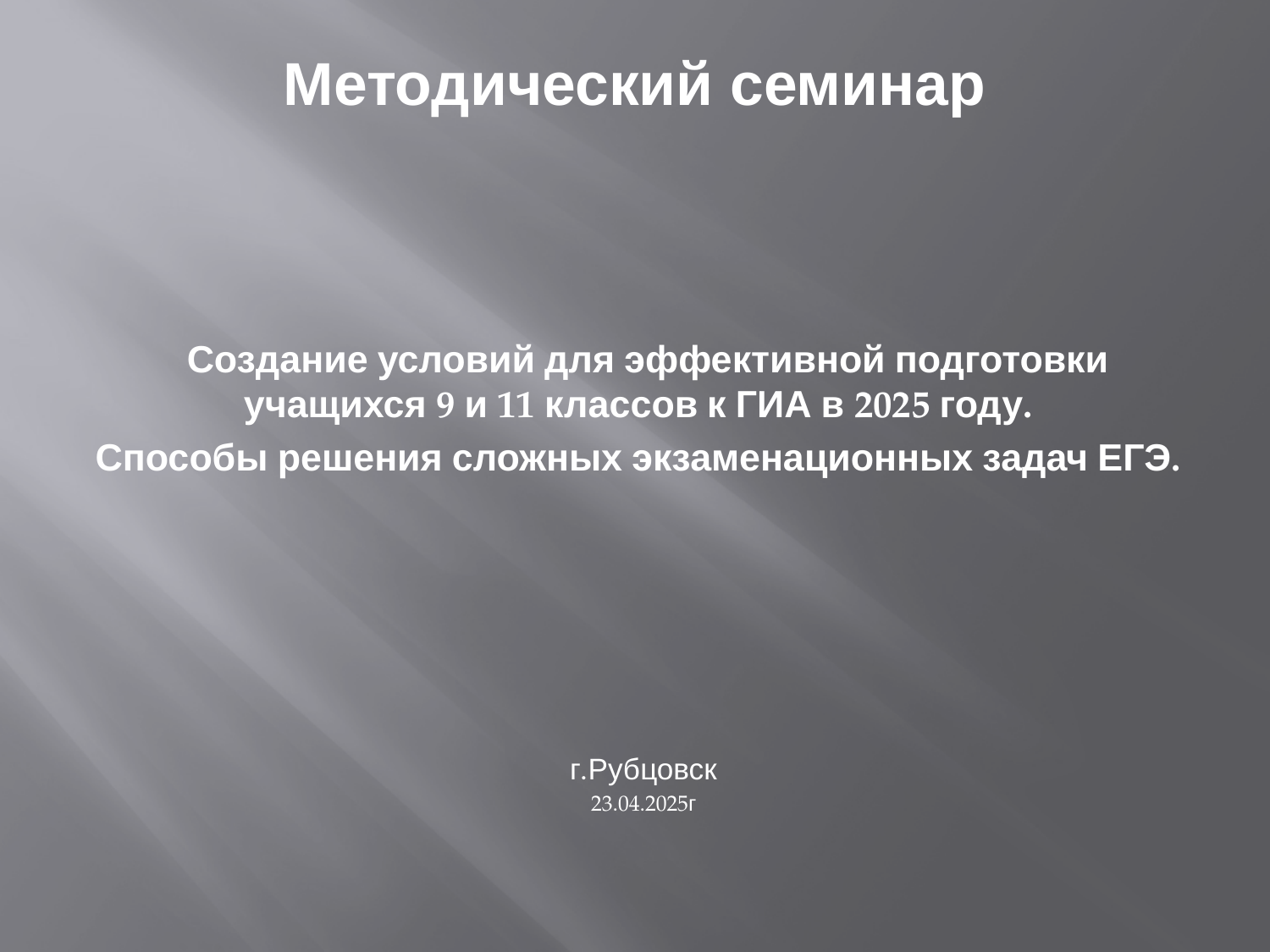

# Методический семинар

 Создание условий для эффективной подготовки учащихся 9 и 11 классов к ГИА в 2025 году.
Способы решения сложных экзаменационных задач ЕГЭ.

г.Рубцовск
23.04.2025г